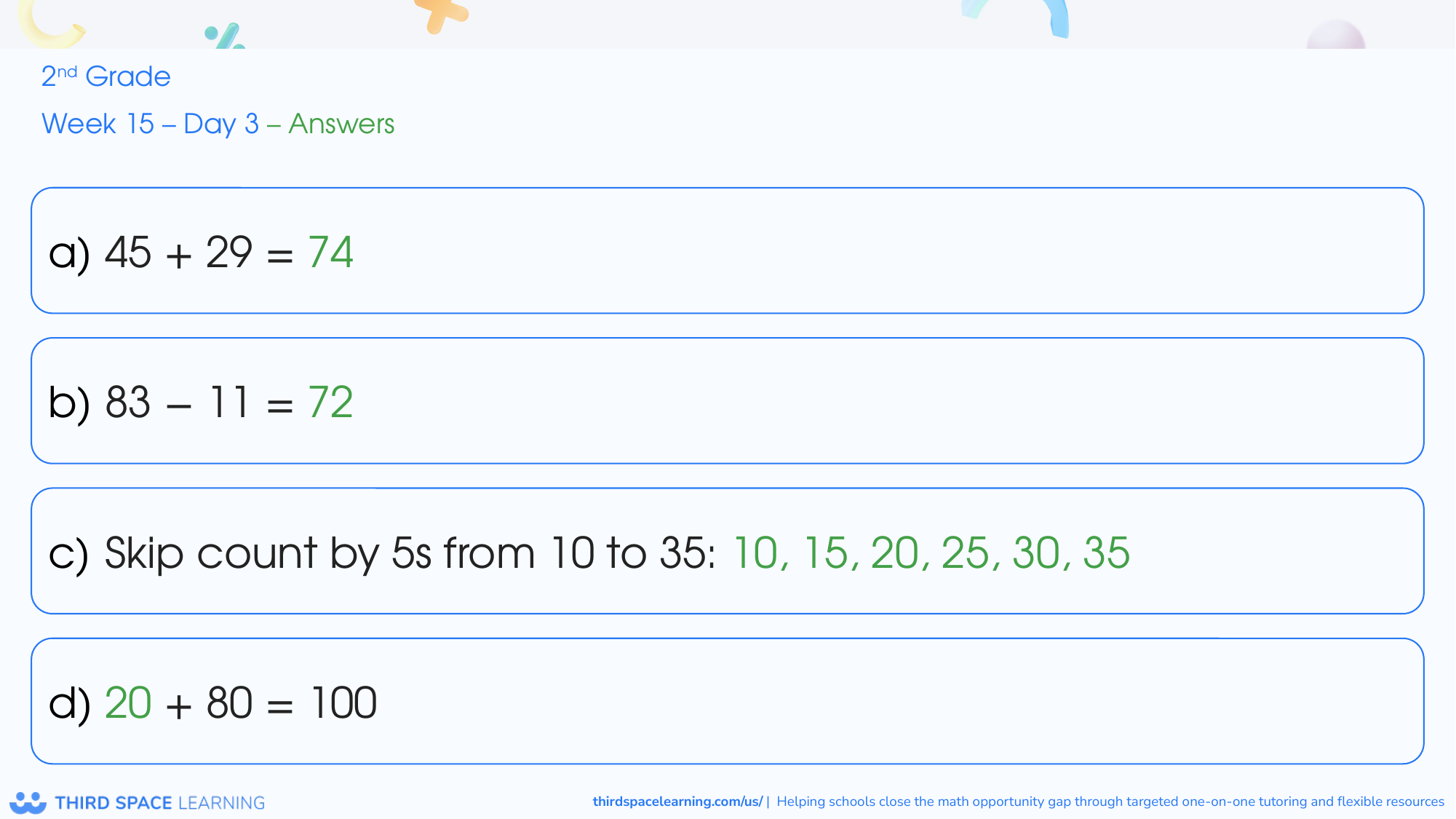

2nd Grade
Week 15 – Day 3 – Answers
45 + 29 = 74
83 − 11 = 72
Skip count by 5s from 10 to 35: 10, 15, 20, 25, 30, 35
20 + 80 = 100